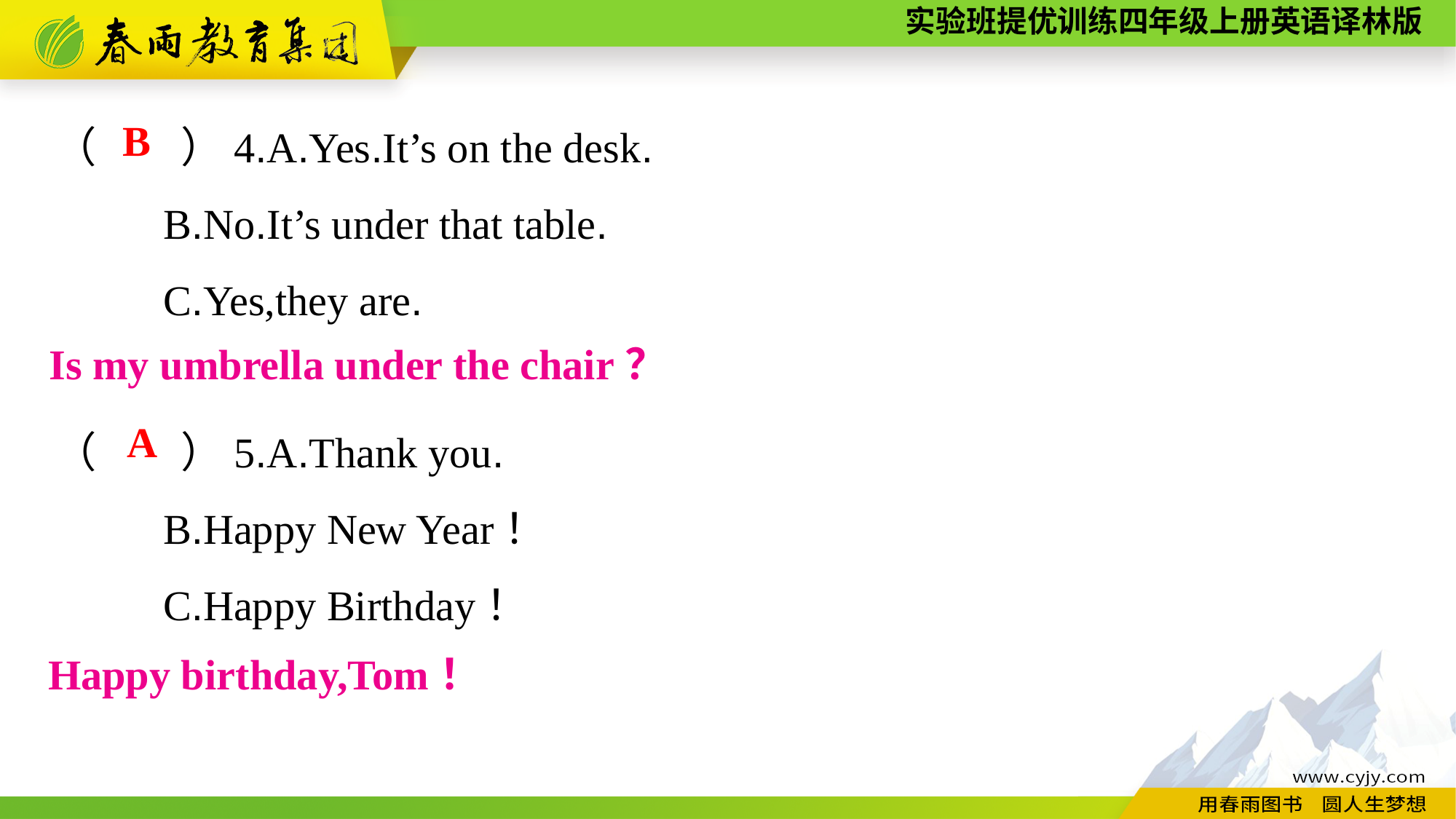

（　　）4.A.Yes.It’s on the desk.
	B.No.It’s under that table.
	C.Yes,they are.

（　　）5.A.Thank you.
	B.Happy New Year！
	C.Happy Birthday！
B
Is my umbrella under the chair？
A
Happy birthday,Tom！